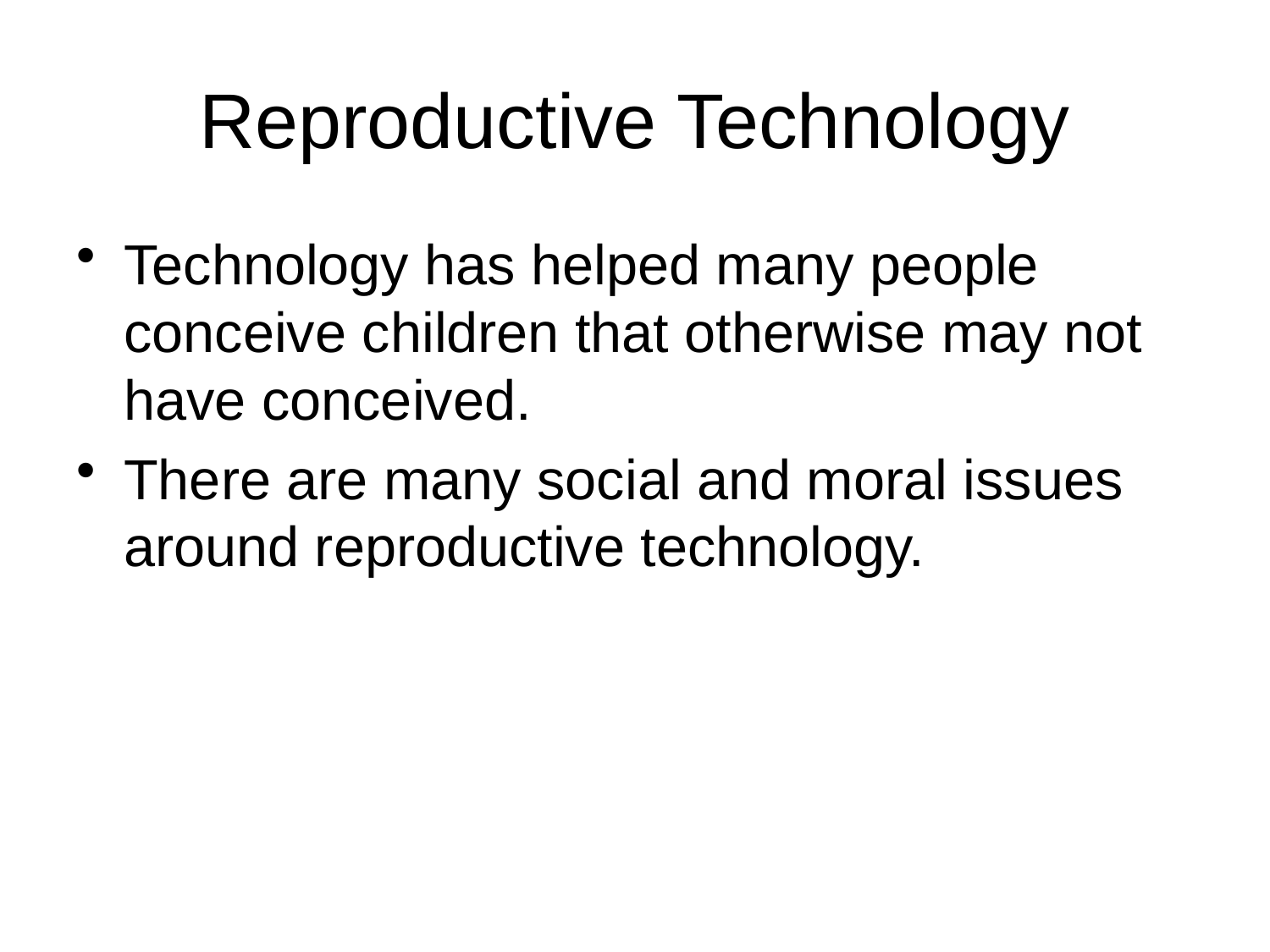

# Reproductive Technology
Technology has helped many people conceive children that otherwise may not have conceived.
There are many social and moral issues around reproductive technology.